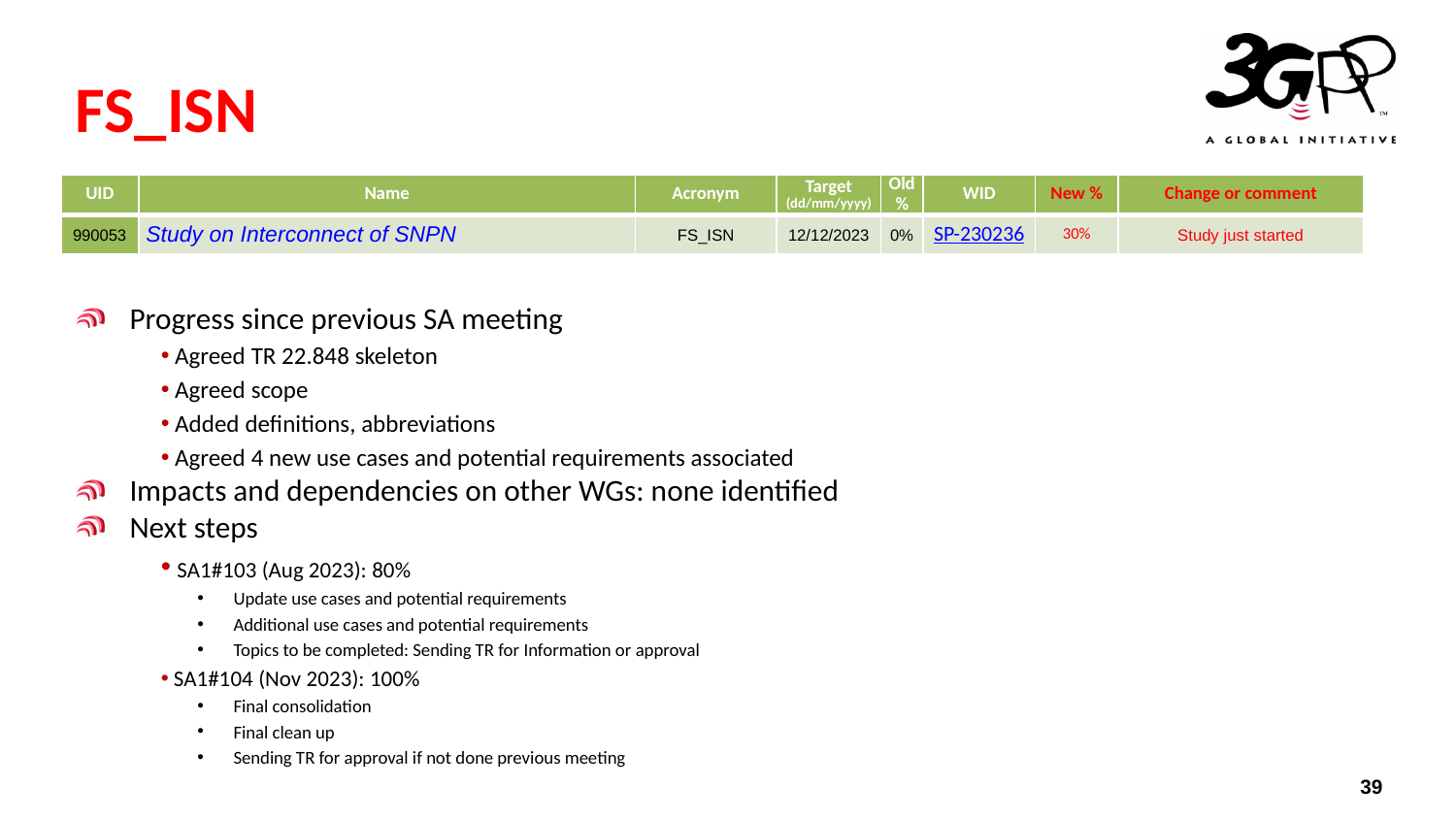

# FS_ISN
| UID | Name | Acronym | Target (dd/mm/yyyy) | Old % | WID | New % | Change or comment |
| --- | --- | --- | --- | --- | --- | --- | --- |
| 990053 | Study on Interconnect of SNPN | FS\_ISN | 12/12/2023 | 0% | SP-230236 | 30% | Study just started |
Progress since previous SA meeting
 Agreed TR 22.848 skeleton
 Agreed scope
 Added definitions, abbreviations
 Agreed 4 new use cases and potential requirements associated
Impacts and dependencies on other WGs: none identified
Next steps
 SA1#103 (Aug 2023): 80%
Update use cases and potential requirements
Additional use cases and potential requirements
Topics to be completed: Sending TR for Information or approval
 SA1#104 (Nov 2023): 100%
Final consolidation
Final clean up
Sending TR for approval if not done previous meeting